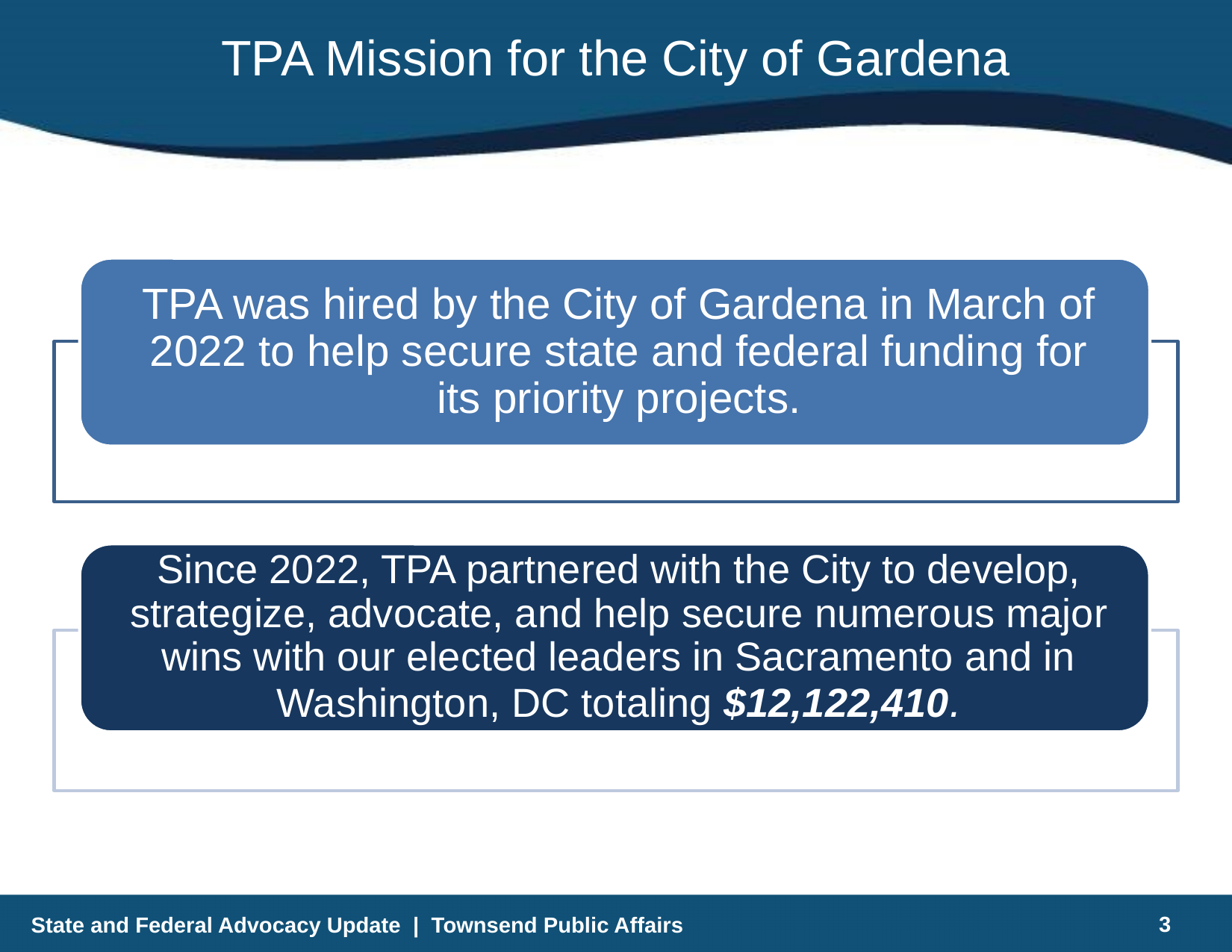

# TPA Mission for the City of Gardena
TPA was hired by the City of Gardena in March of 2022 to help secure state and federal funding for its priority projects.
Since 2022, TPA partnered with the City to develop, strategize, advocate, and help secure numerous major wins with our elected leaders in Sacramento and in Washington, DC totaling $12,122,410.

State and Federal Advocacy Update  |  Townsend Public Affairs